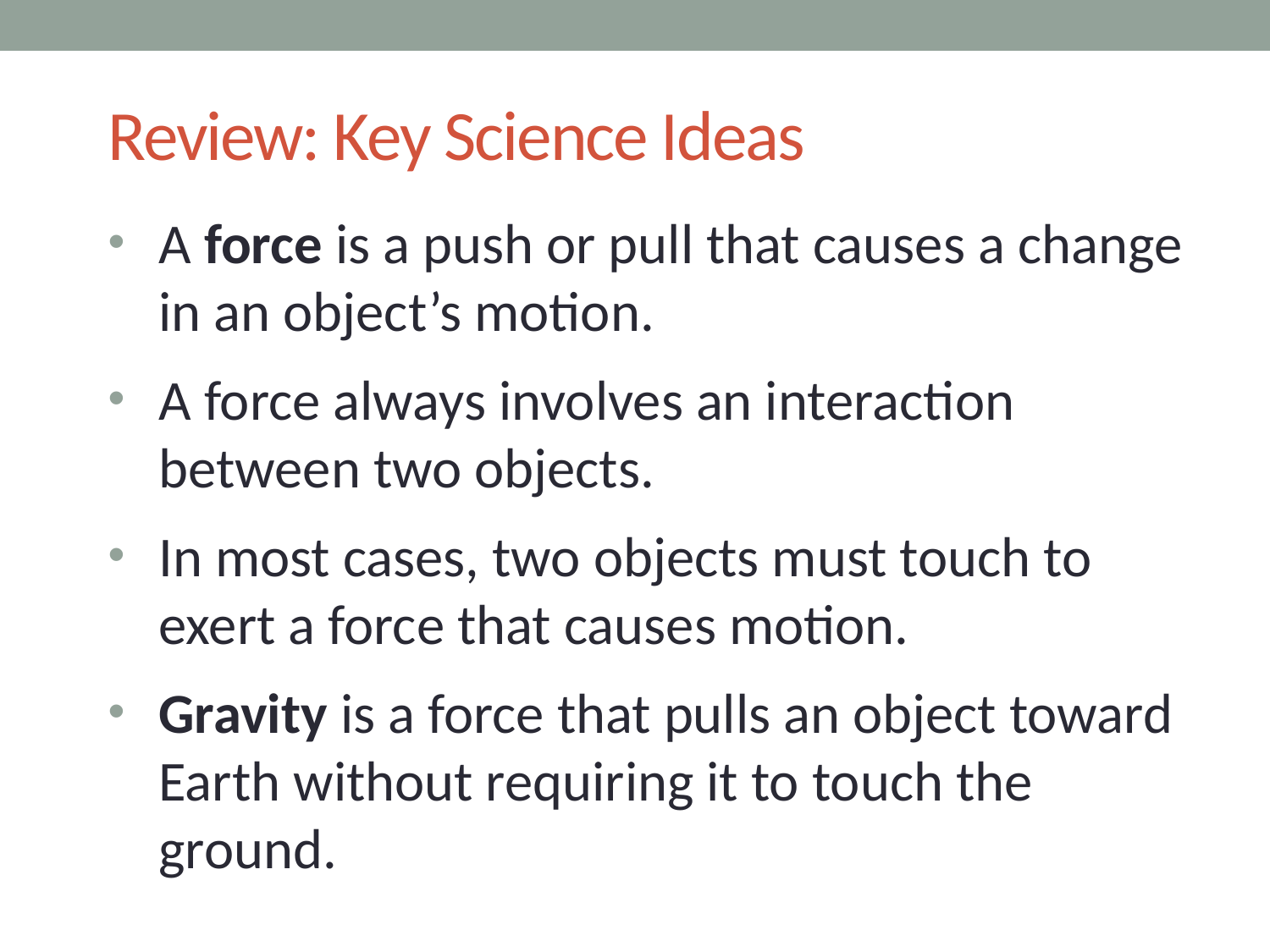

# Review: Key Science Ideas
A force is a push or pull that causes a change in an object’s motion.
A force always involves an interaction between two objects.
In most cases, two objects must touch to exert a force that causes motion.
Gravity is a force that pulls an object toward Earth without requiring it to touch the ground.